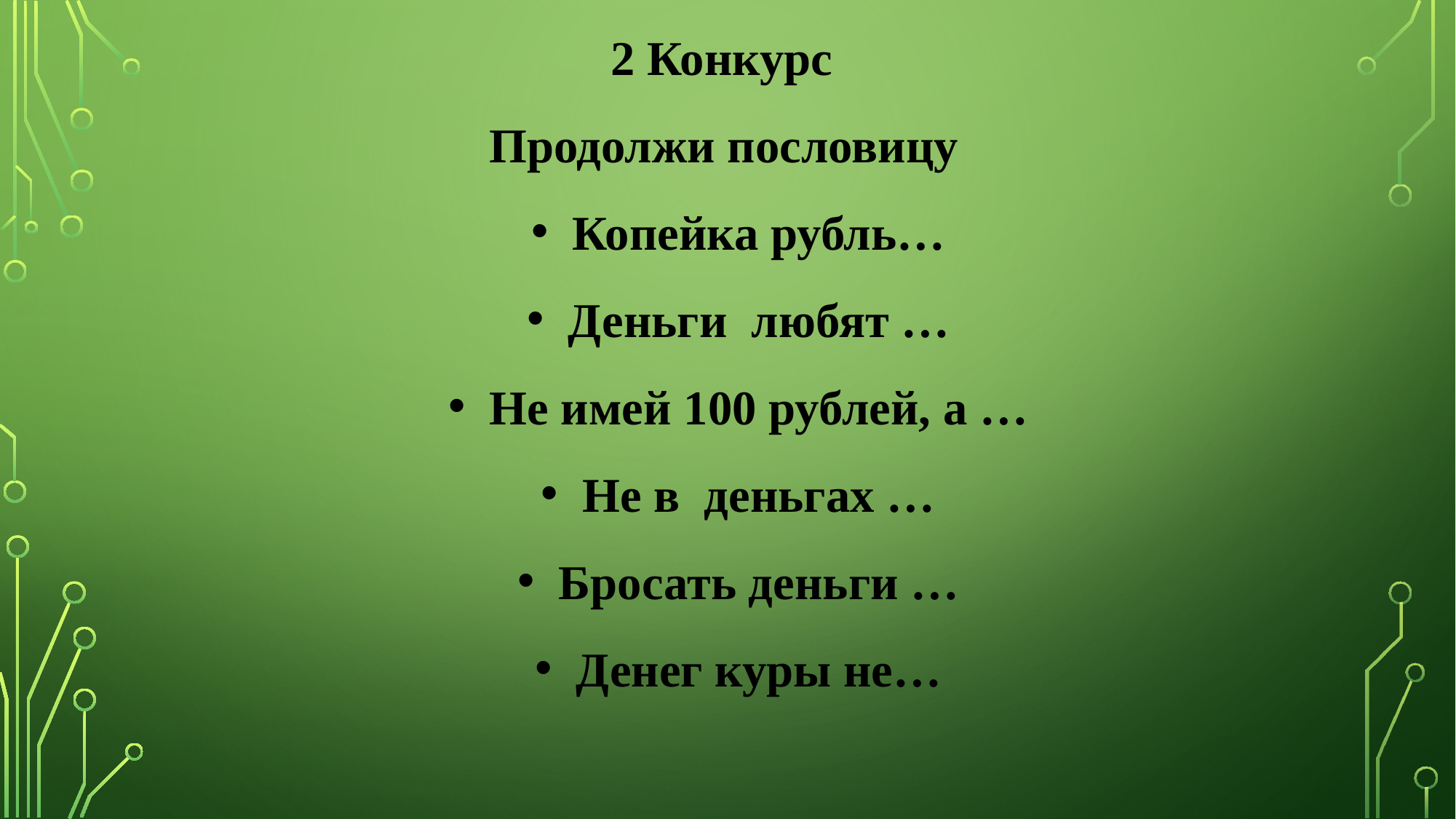

2 Конкурс
                        Продолжи пословицу
Копейка рубль…
Деньги  любят …
Не имей 100 рублей, а …
Не в  деньгах …
Бросать деньги …
Денег куры не…